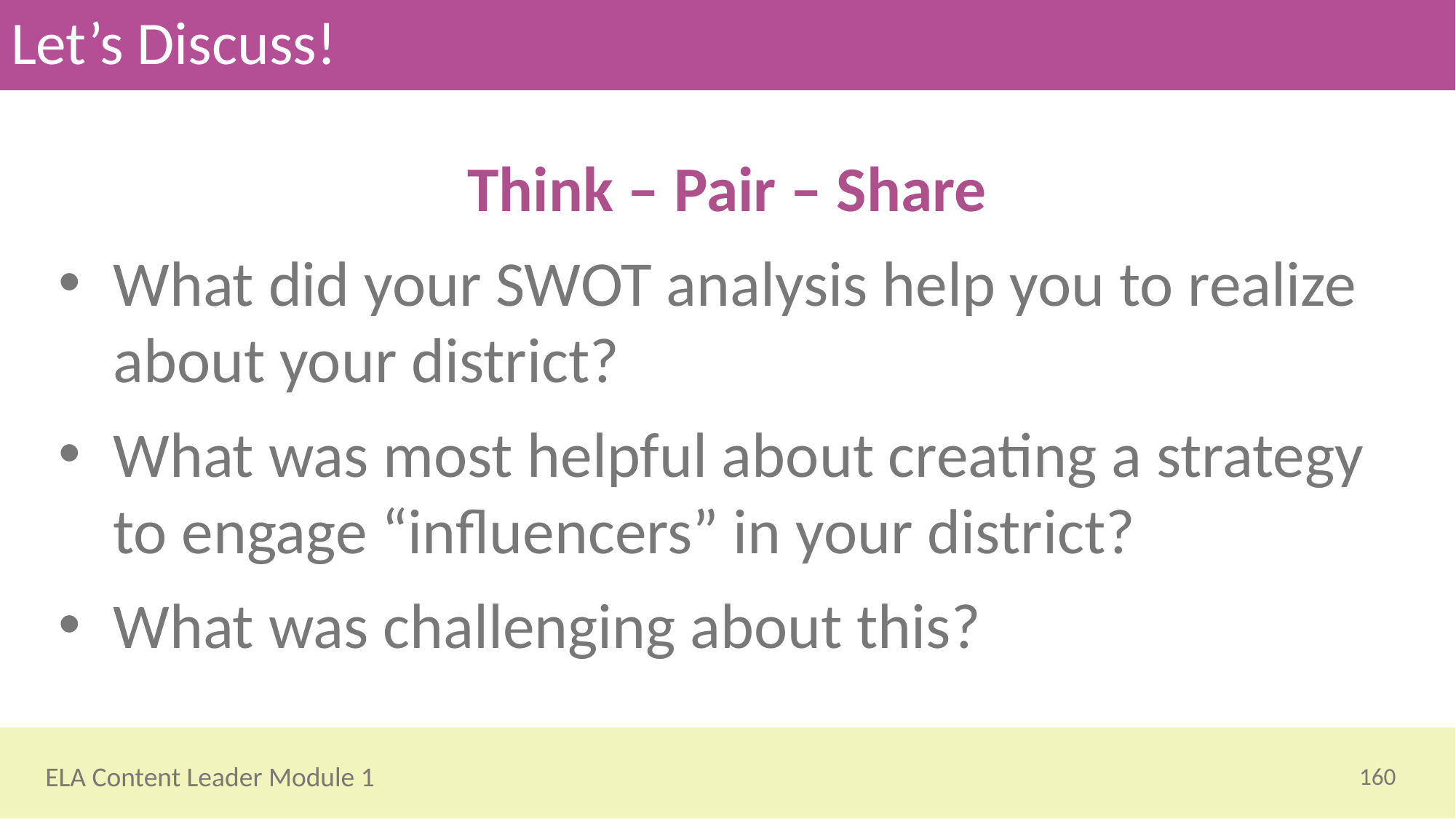

# Let’s Discuss!
Think – Pair – Share
What did your SWOT analysis help you to realize about your district?
What was most helpful about creating a strategy to engage “influencers” in your district?
What was challenging about this?
160